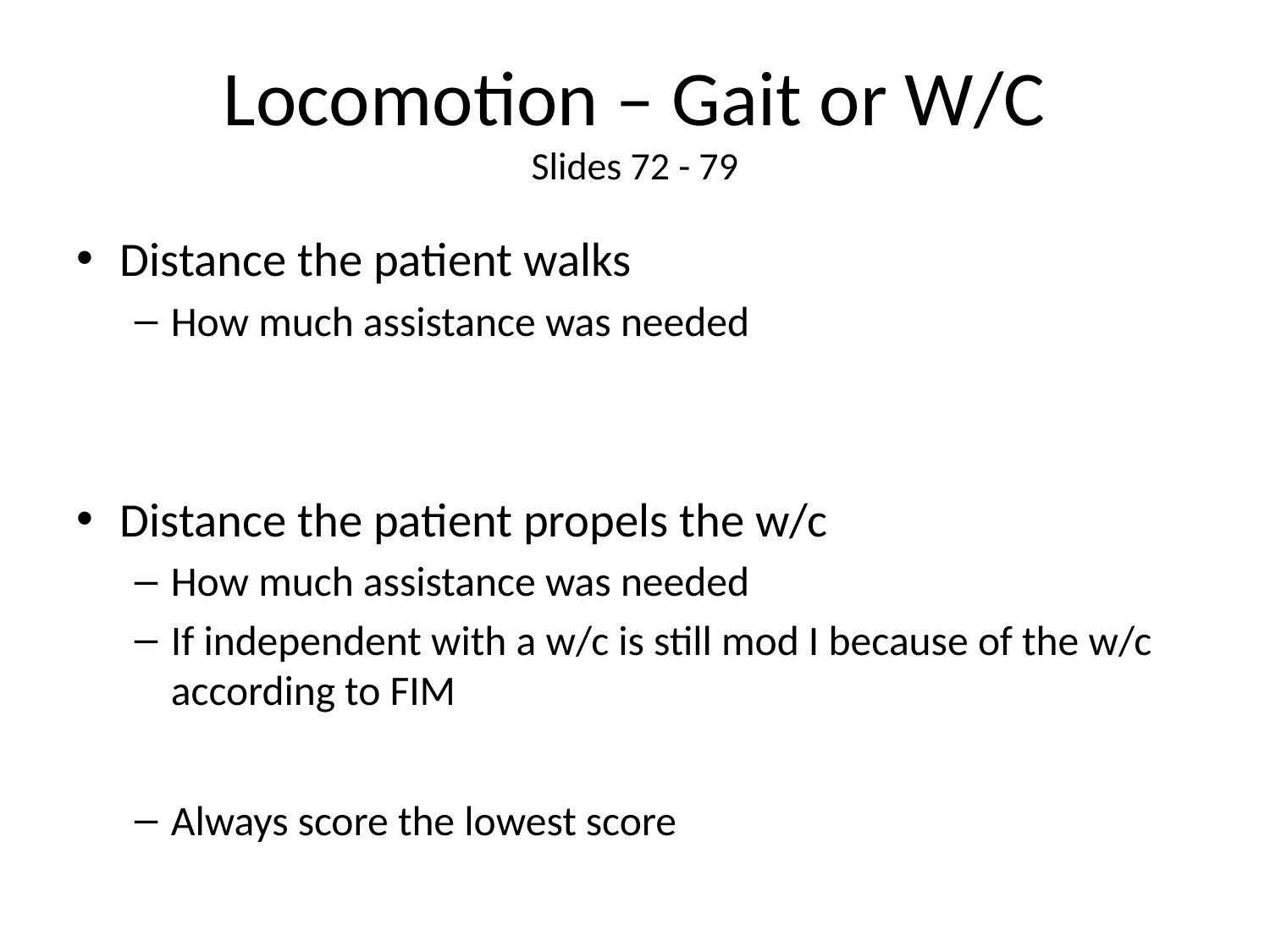

# Locomotion – Gait or W/C Slides 72 - 79
Distance the patient walks
How much assistance was needed

Distance the patient propels the w/c
How much assistance was needed
If independent with a w/c is still mod I because of the w/c according to FIM

Always score the lowest score